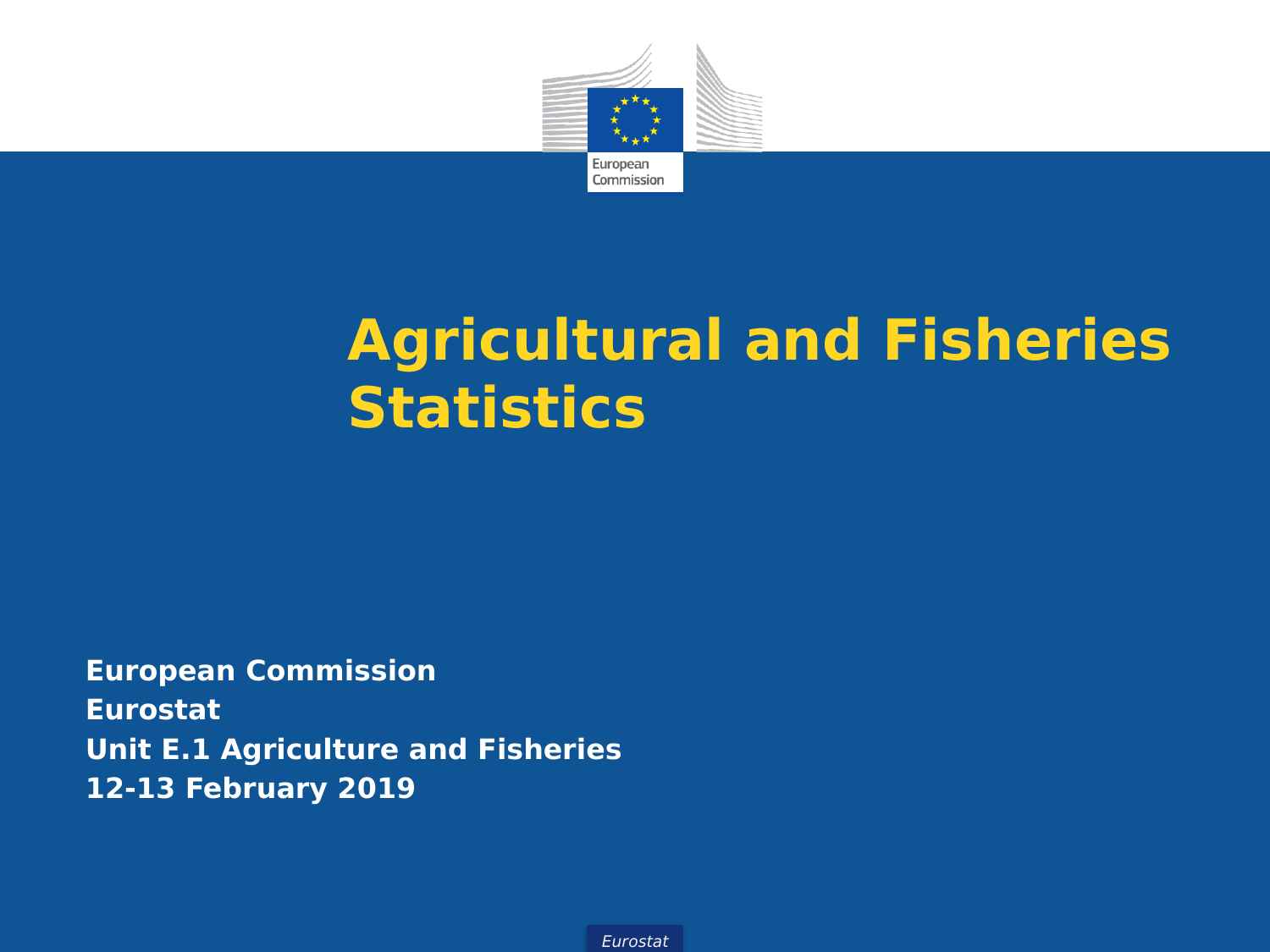

# Agricultural and Fisheries Statistics
European Commission
Eurostat
Unit E.1 Agriculture and Fisheries
12-13 February 2019